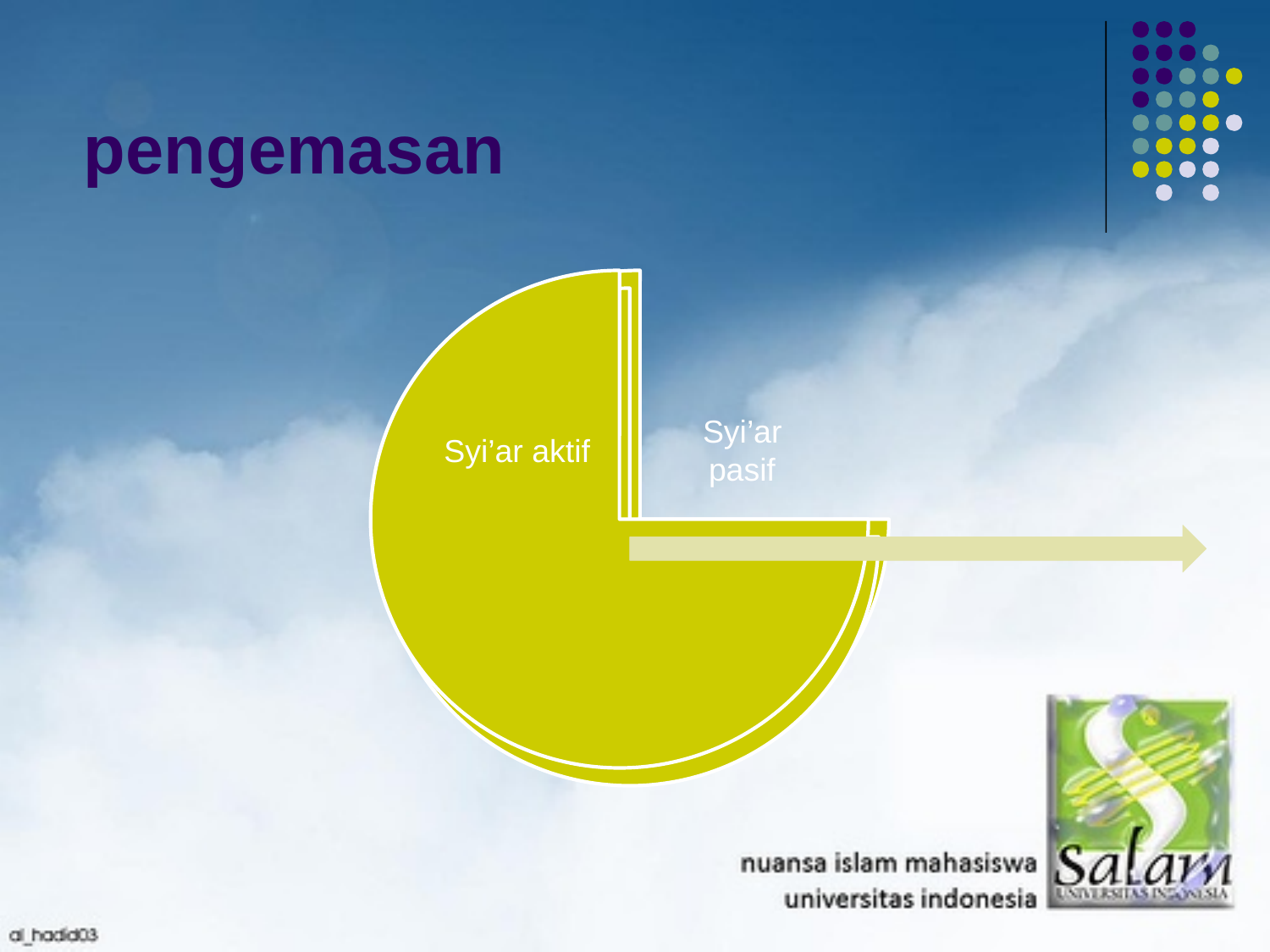

# pengemasan
Syi’ar pasif
Syi’ar kultural
Syi’ar aktif